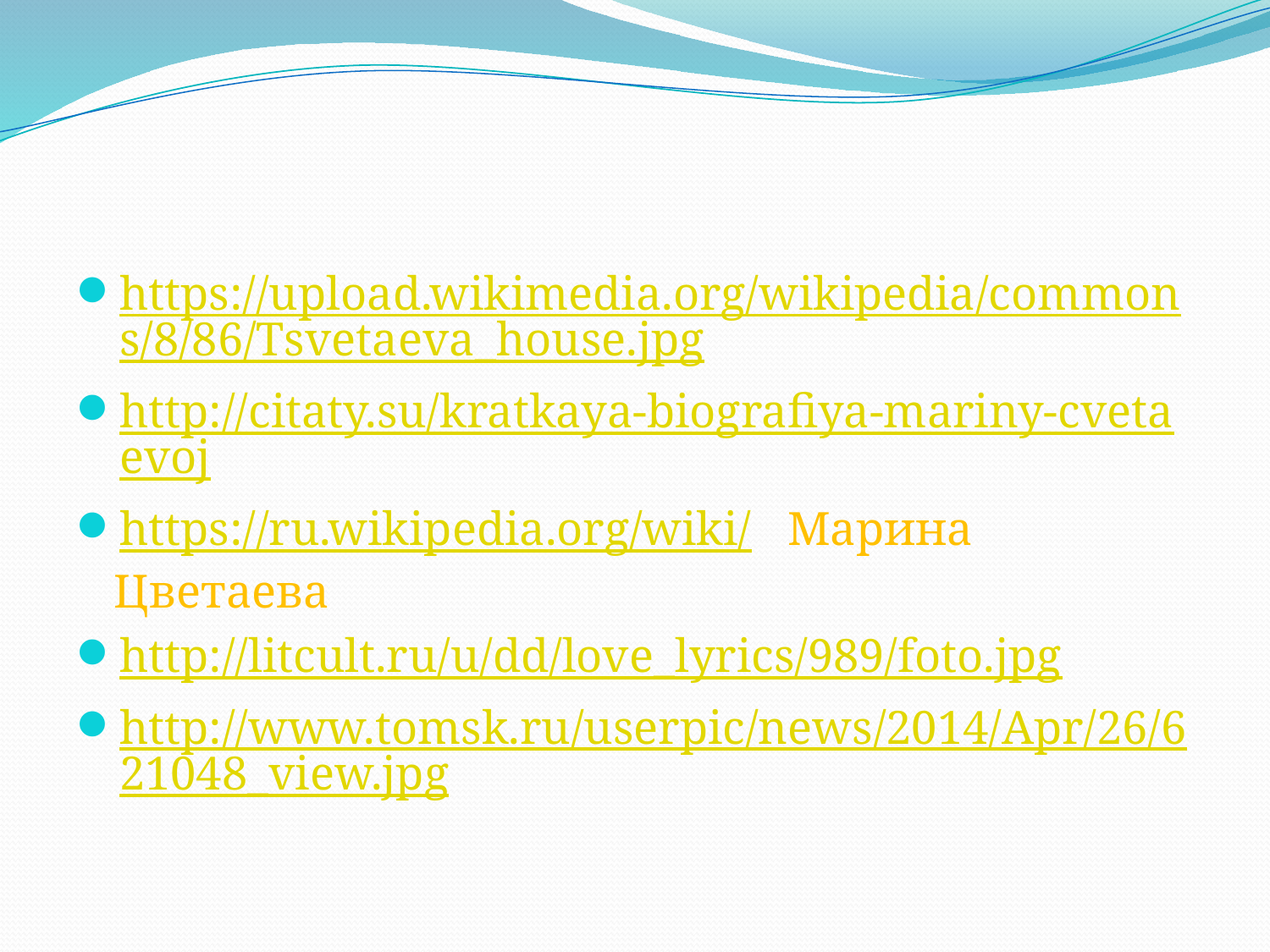

https://upload.wikimedia.org/wikipedia/commons/8/86/Tsvetaeva_house.jpg
http://citaty.su/kratkaya-biografiya-mariny-cvetaevoj
https://ru.wikipedia.org/wiki/   Марина Цветаева
http://litcult.ru/u/dd/love_lyrics/989/foto.jpg
http://www.tomsk.ru/userpic/news/2014/Apr/26/621048_view.jpg